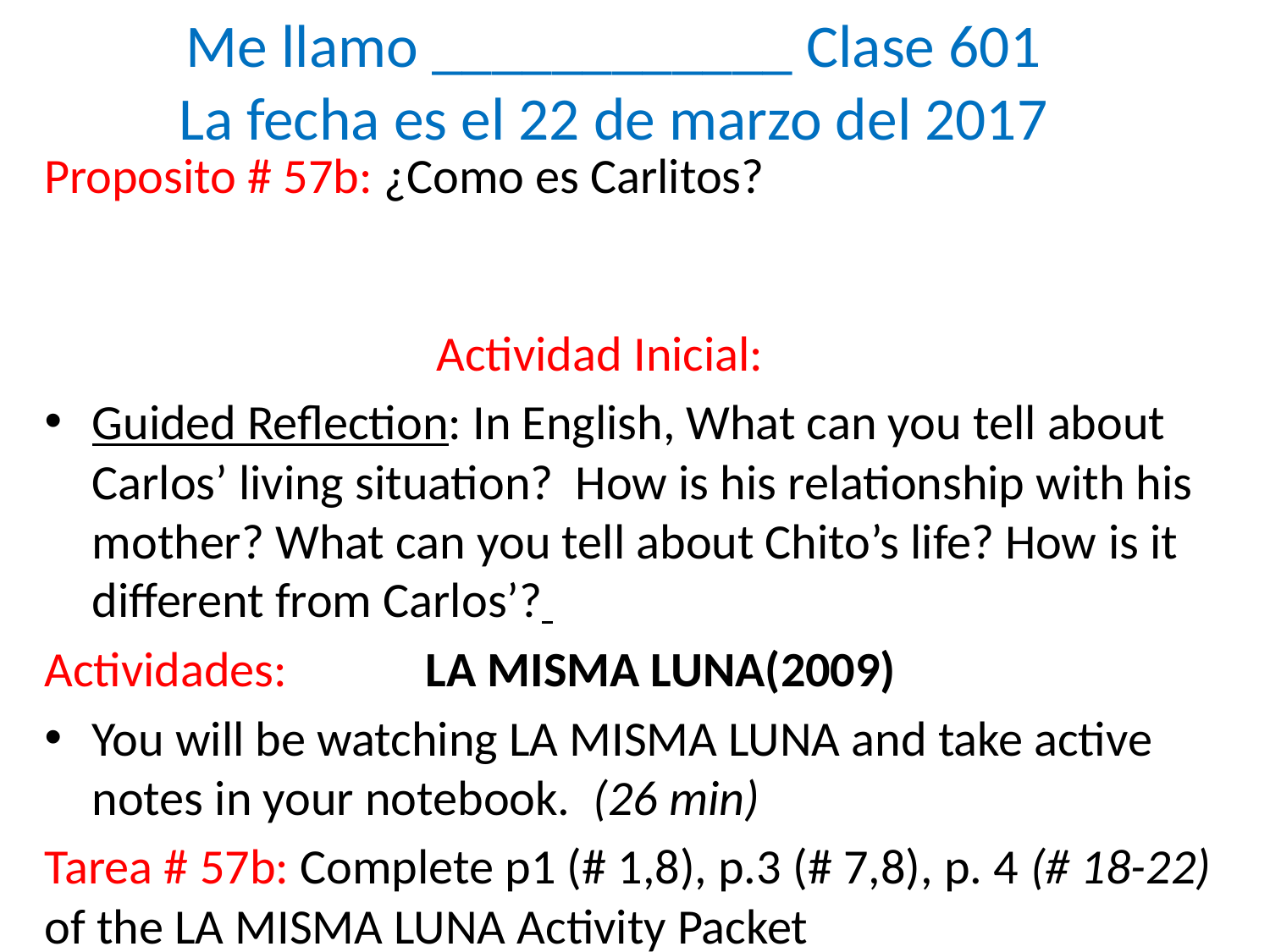

# Me llamo ____________ Clase 601 La fecha es el 22 de marzo del 2017
Proposito # 57b: ¿Como es Carlitos?                                                                                                                                                                                                                                                                                                    Actividad Inicial:
Guided Reflection: In English, What can you tell about Carlos’ living situation?  How is his relationship with his mother? What can you tell about Chito’s life? How is it different from Carlos’?
Actividades: 	LA MISMA LUNA(2009)
You will be watching LA MISMA LUNA and take active notes in your notebook.  (26 min)
Tarea # 57b: Complete p1 (# 1,8), p.3 (# 7,8), p. 4 (# 18-22) of the LA MISMA LUNA Activity Packet